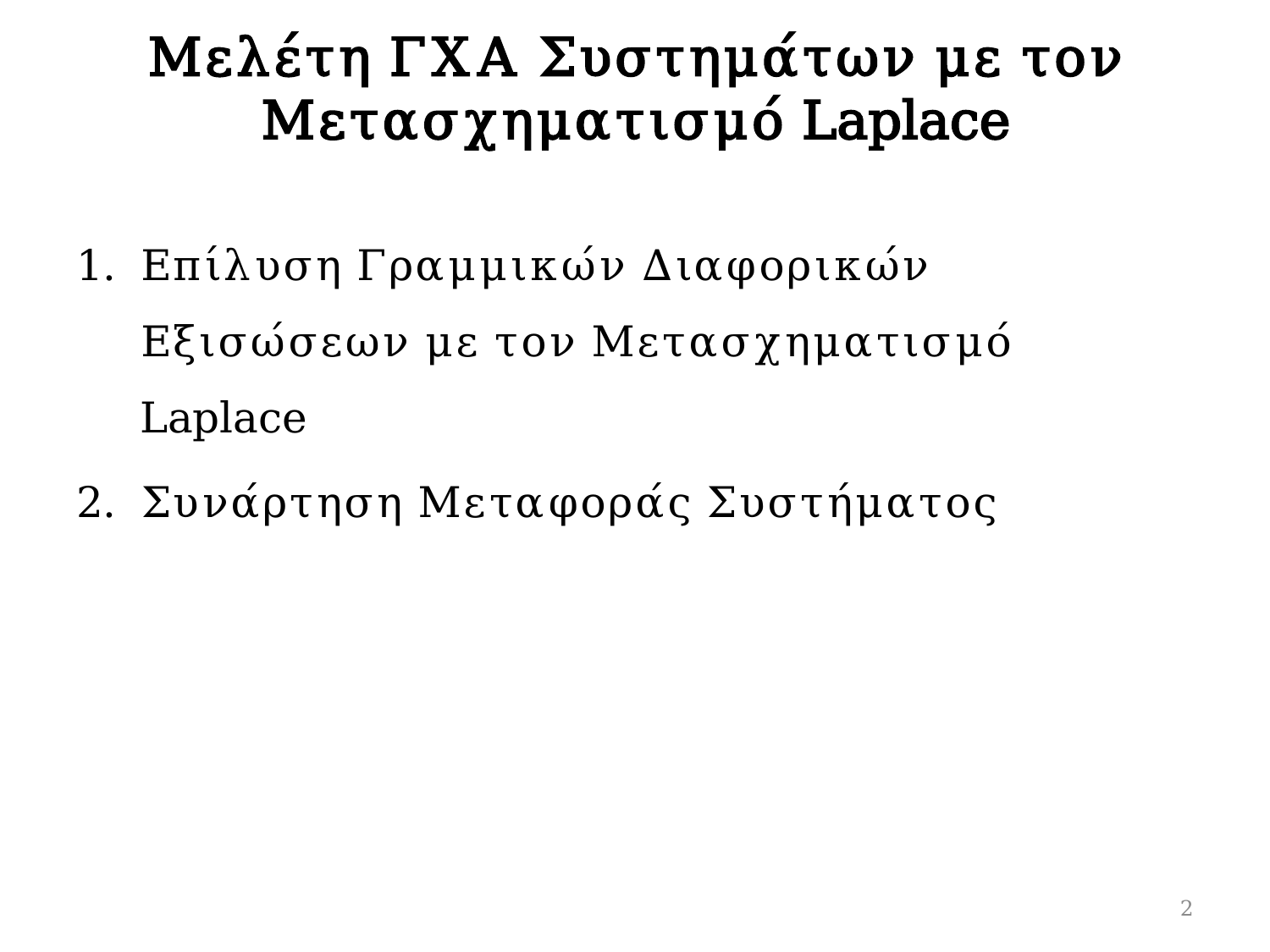

# Μελέτη ΓΧΑ Συστημάτων με τον Μετασχηματισμό Laplace
Επίλυση Γραμμικών Διαφορικών Εξισώσεων με τον Μετασχηματισμό Laplace
Συνάρτηση Μεταφοράς Συστήματος

2